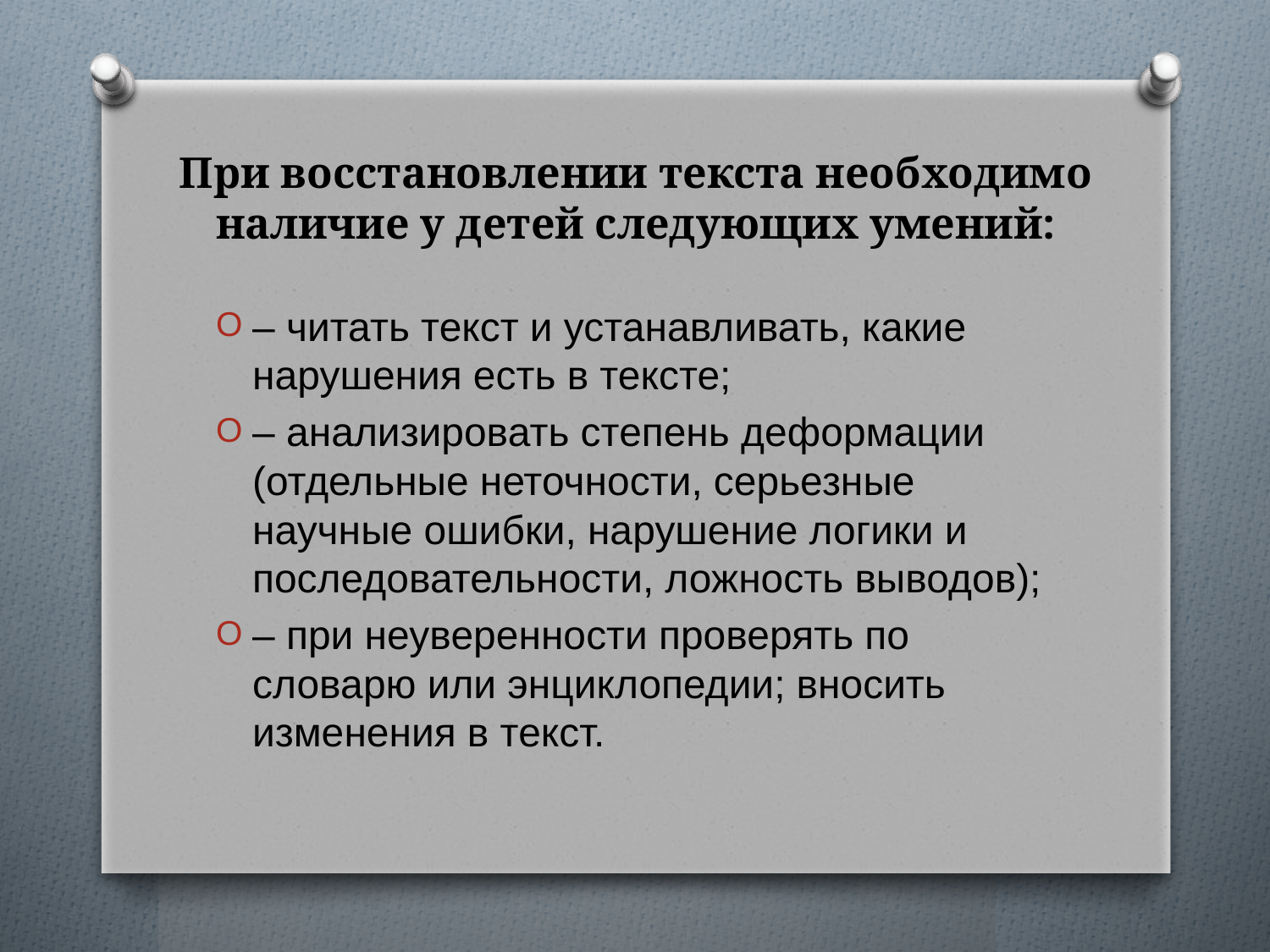

# При восстановлении текста необходимо наличие у детей следующих умений:
– читать текст и устанавливать, какие нарушения есть в тексте;
– анализировать степень деформации (отдельные неточности, серьезные научные ошибки, нарушение логики и последовательности, ложность выводов);
– при неуверенности проверять по словарю или энциклопедии; вносить изменения в текст.